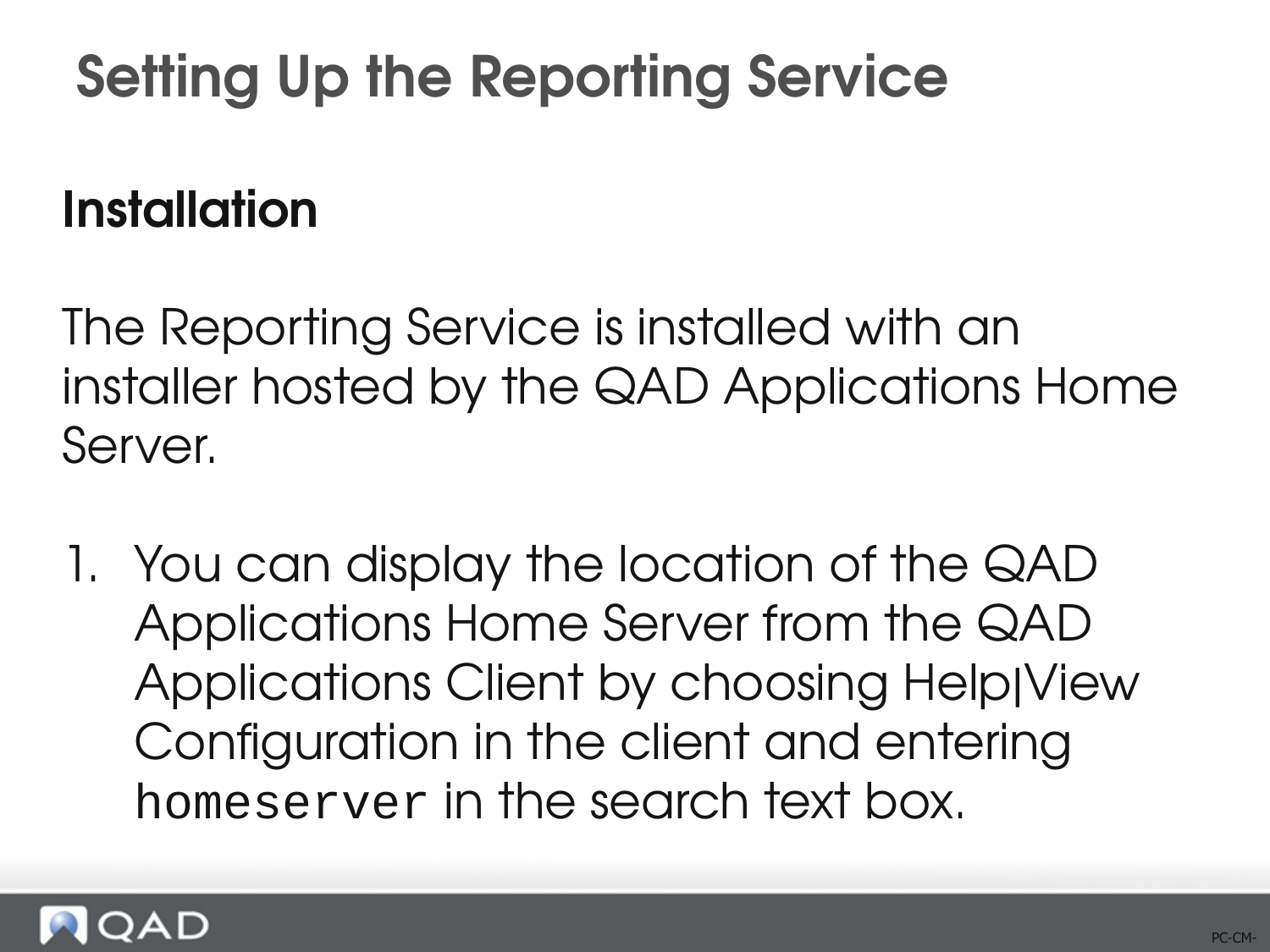

# Setting Up the Reporting Service
Installation

The Reporting Service is installed with an installer hosted by the QAD Applications Home Server.

You can display the location of the QAD Applications Home Server from the QAD Applications Client by choosing Help|View Configuration in the client and entering homeserver in the search text box.
PC-CM-